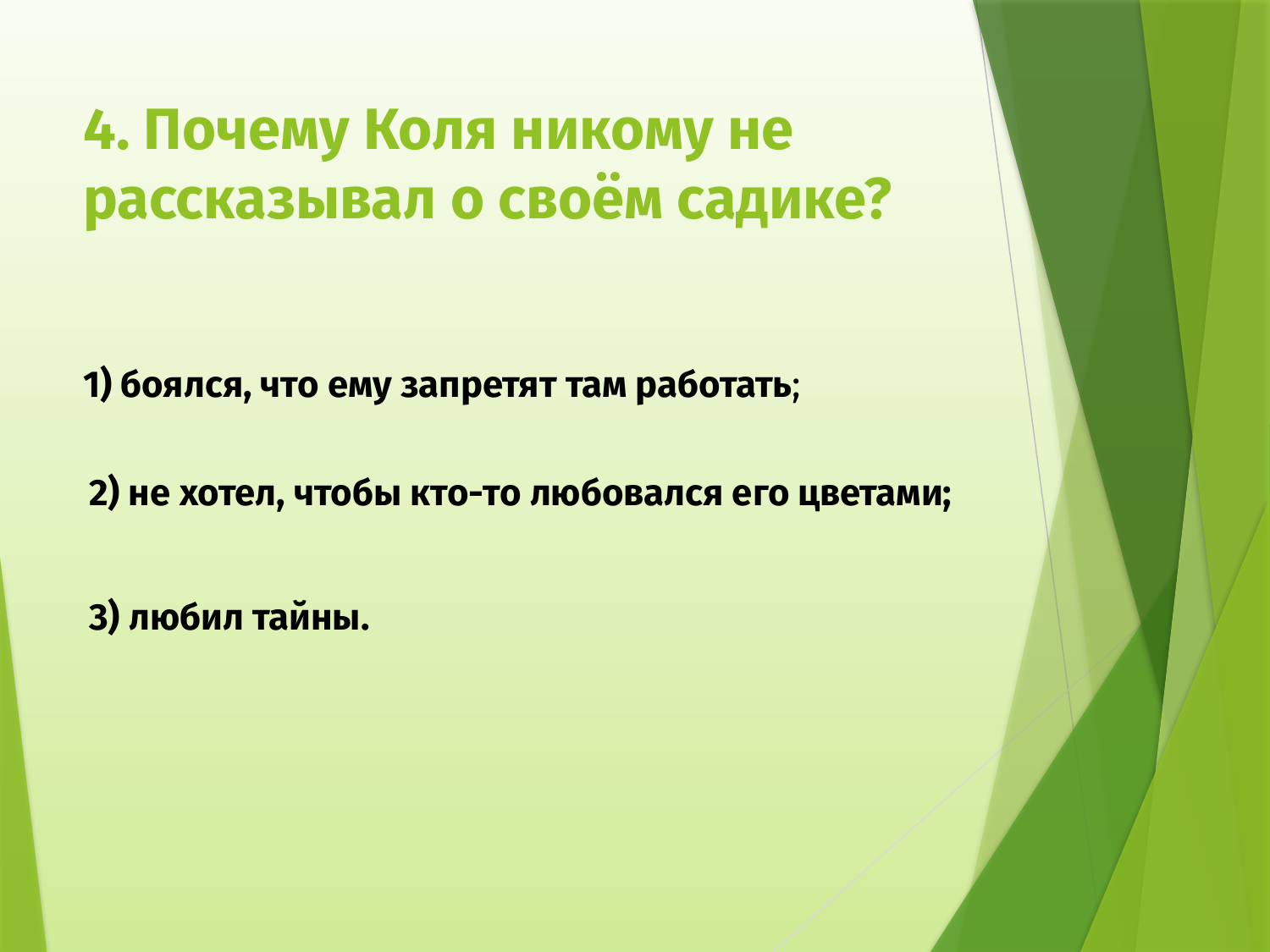

# 4. Почему Коля никому не рассказывал о своём садике?
1) боялся, что ему запретят там работать;

2) не хотел, чтобы кто-то любовался его цветами;
3) любил тайны.